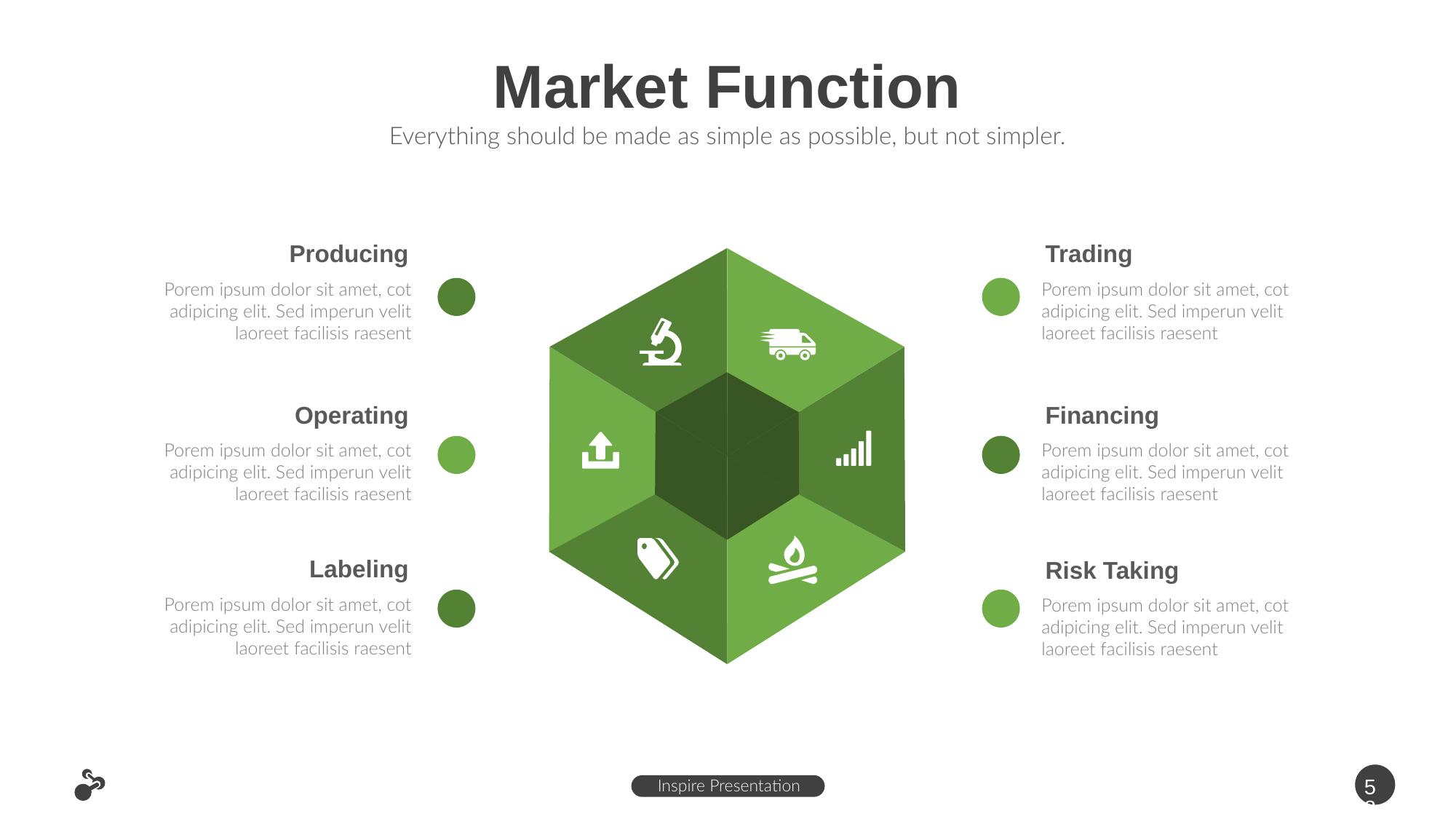

Market Function
Everything should be made as simple as possible, but not simpler.
Producing
Porem ipsum dolor sit amet, cot adipicing elit. Sed imperun velit laoreet facilisis raesent
Trading
Porem ipsum dolor sit amet, cot adipicing elit. Sed imperun velit laoreet facilisis raesent

Operating
Porem ipsum dolor sit amet, cot adipicing elit. Sed imperun velit laoreet facilisis raesent
Financing
Porem ipsum dolor sit amet, cot adipicing elit. Sed imperun velit laoreet facilisis raesent

Labeling
Porem ipsum dolor sit amet, cot adipicing elit. Sed imperun velit laoreet facilisis raesent
Risk Taking
Porem ipsum dolor sit amet, cot adipicing elit. Sed imperun velit laoreet facilisis raesent

58

Inspire Presentation